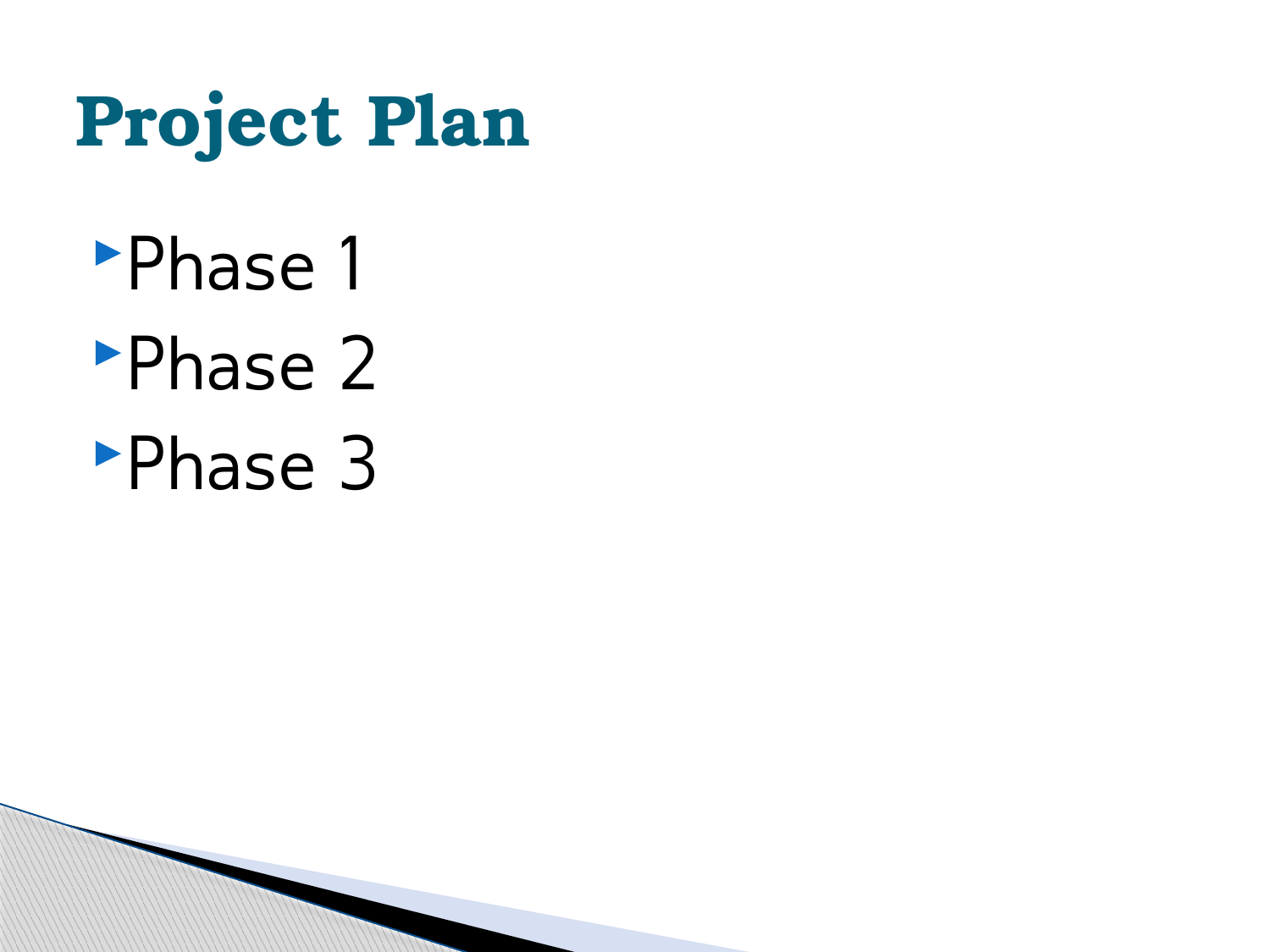

# Project Plan
Phase 1
Phase 2
Phase 3